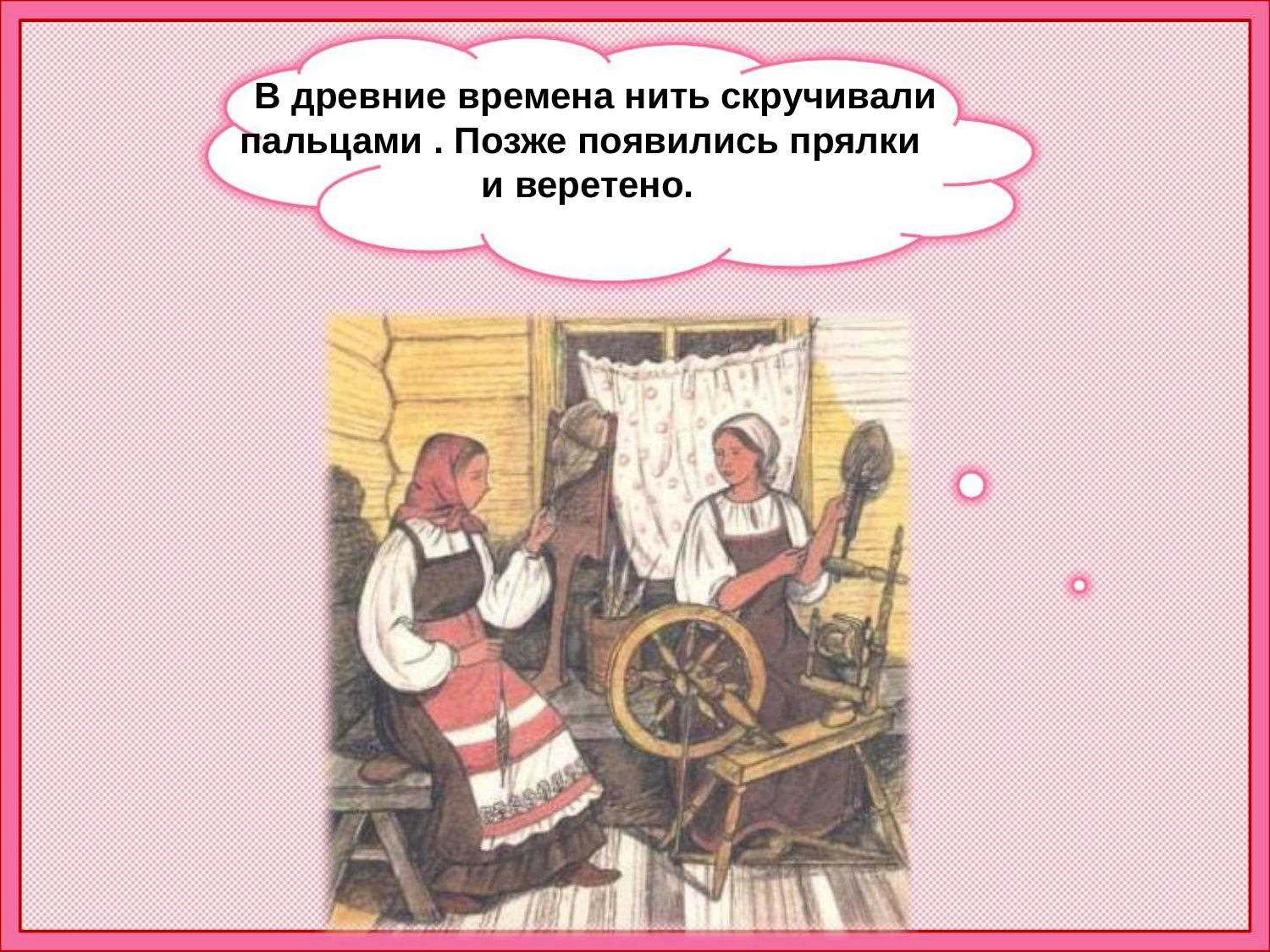

В древние времена нить скручивали
пальцами . Позже появились прялки
и веретено.